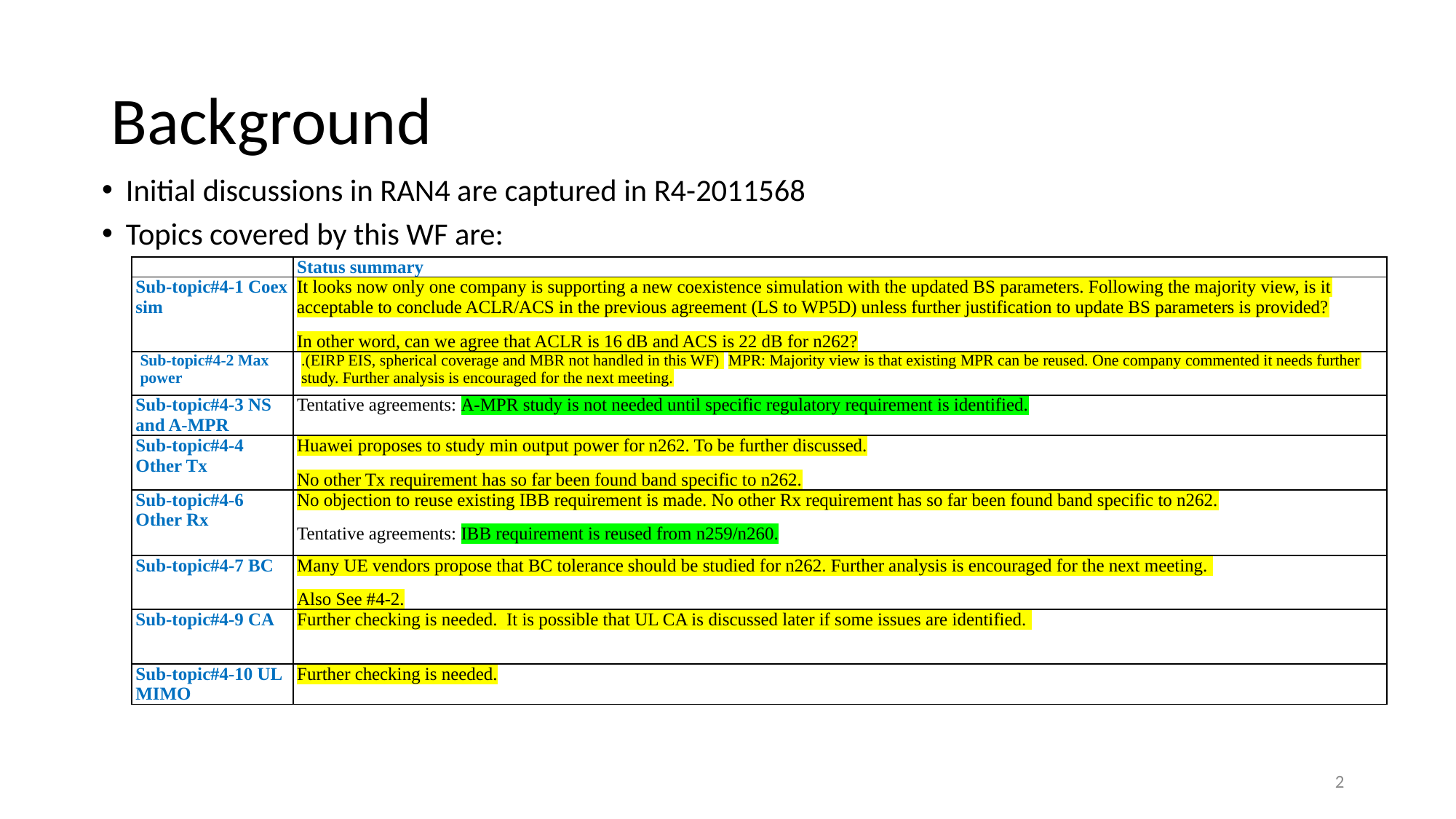

# Background
Initial discussions in RAN4 are captured in R4-2011568
Topics covered by this WF are:

|  | Status summary |
| --- | --- |
| Sub-topic#4-1 Coex sim | It looks now only one company is supporting a new coexistence simulation with the updated BS parameters. Following the majority view, is it acceptable to conclude ACLR/ACS in the previous agreement (LS to WP5D) unless further justification to update BS parameters is provided? In other word, can we agree that ACLR is 16 dB and ACS is 22 dB for n262? |
| Sub-topic#4-2 Max power | .(EIRP EIS, spherical coverage and MBR not handled in this WF) MPR: Majority view is that existing MPR can be reused. One company commented it needs further study. Further analysis is encouraged for the next meeting. |
| Sub-topic#4-3 NS and A-MPR | Tentative agreements: A-MPR study is not needed until specific regulatory requirement is identified. |
| Sub-topic#4-4 Other Tx | Huawei proposes to study min output power for n262. To be further discussed. No other Tx requirement has so far been found band specific to n262. |
| Sub-topic#4-6 Other Rx | No objection to reuse existing IBB requirement is made. No other Rx requirement has so far been found band specific to n262. Tentative agreements: IBB requirement is reused from n259/n260. |
| Sub-topic#4-7 BC | Many UE vendors propose that BC tolerance should be studied for n262. Further analysis is encouraged for the next meeting. Also See #4-2. |
| Sub-topic#4-9 CA | Further checking is needed. It is possible that UL CA is discussed later if some issues are identified. |
| Sub-topic#4-10 UL MIMO | Further checking is needed. |
2